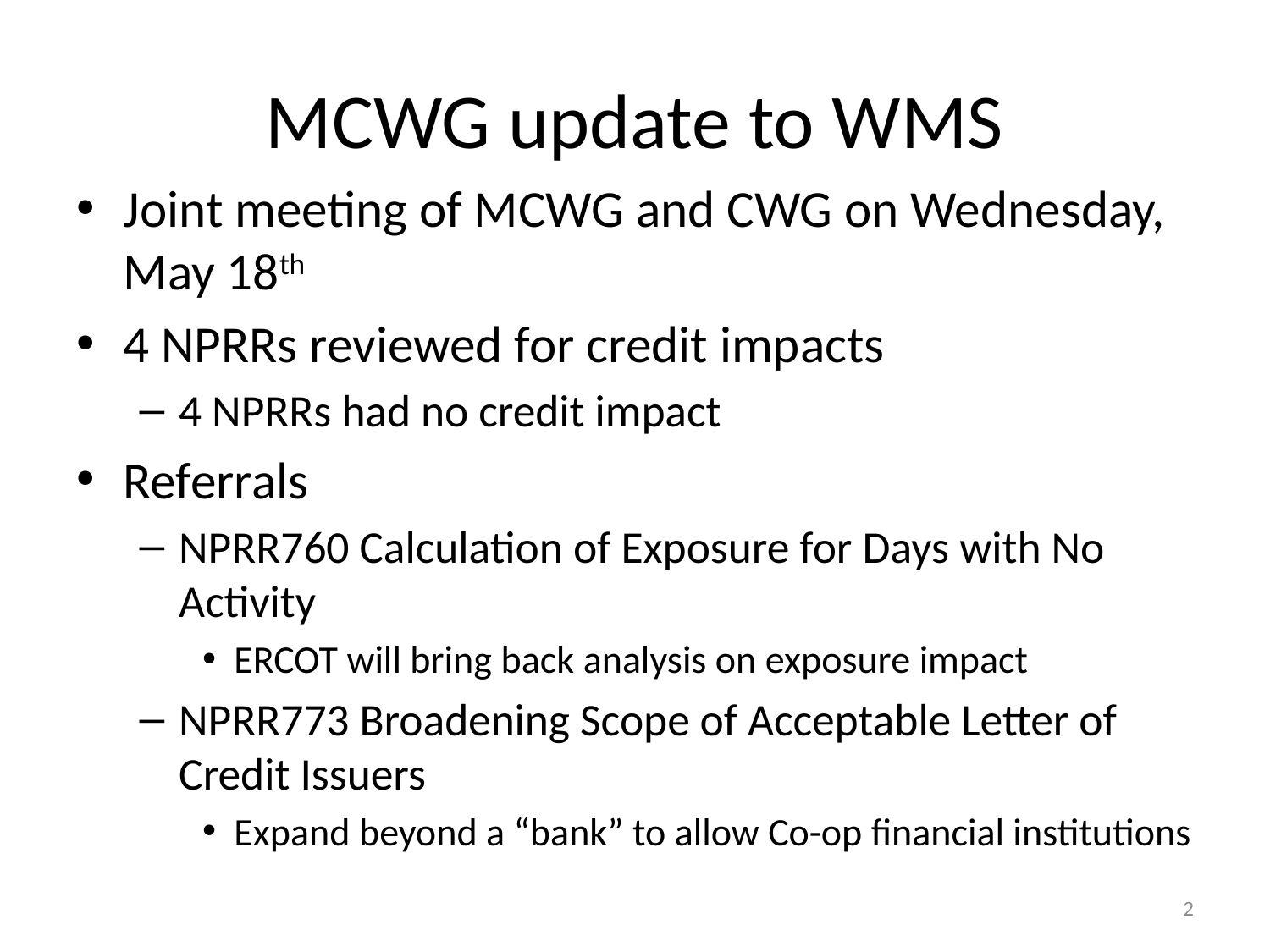

# MCWG update to WMS
Joint meeting of MCWG and CWG on Wednesday, May 18th
4 NPRRs reviewed for credit impacts
4 NPRRs had no credit impact
Referrals
NPRR760 Calculation of Exposure for Days with No Activity
ERCOT will bring back analysis on exposure impact
NPRR773 Broadening Scope of Acceptable Letter of Credit Issuers
Expand beyond a “bank” to allow Co-op financial institutions
2